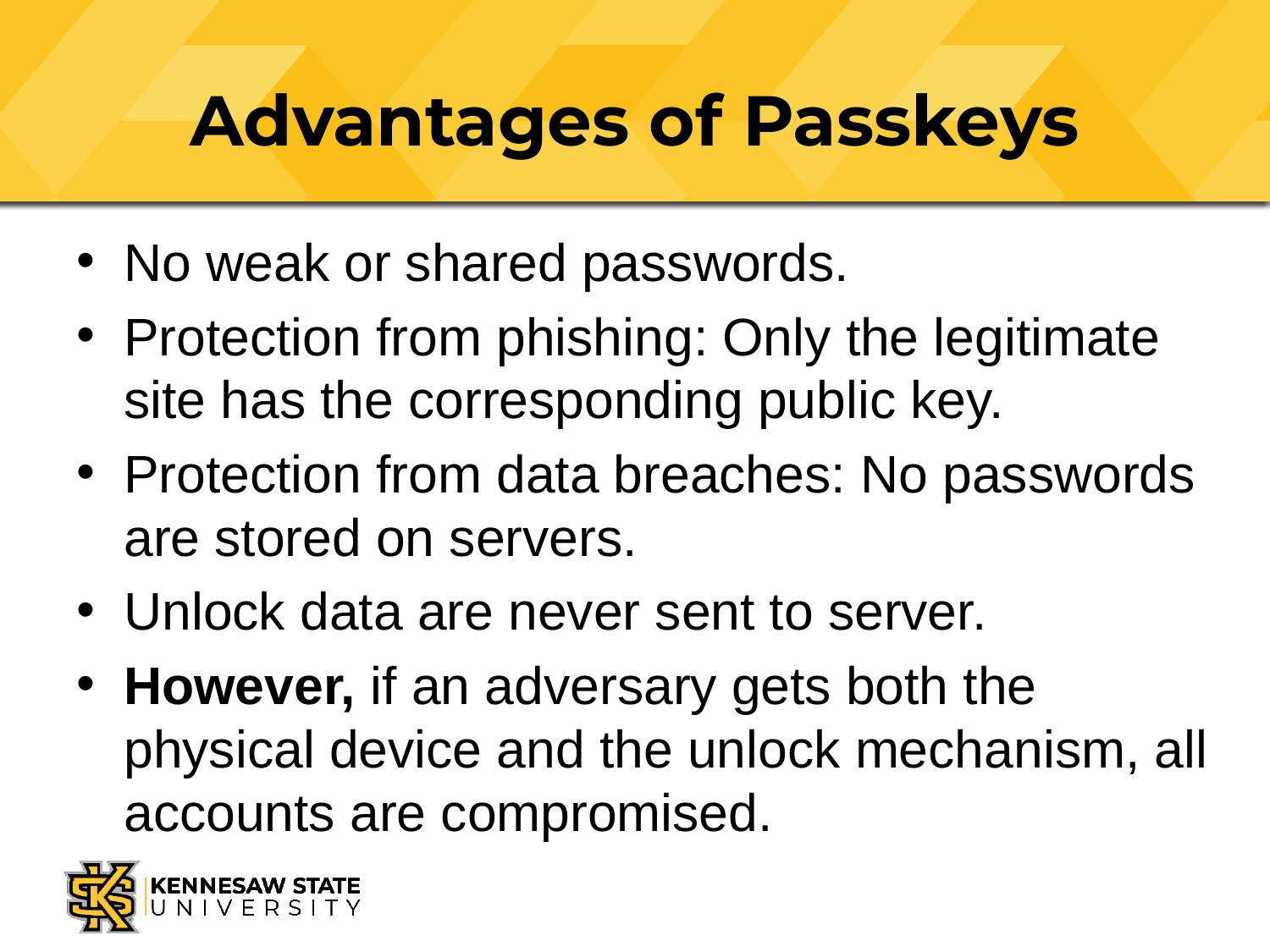

# Advantages of Passkeys
No weak or shared passwords.
Protection from phishing: Only the legitimate site has the corresponding public key.
Protection from data breaches: No passwords are stored on servers.
Unlock data are never sent to server.
However, if an adversary gets both the physical device and the unlock mechanism, all accounts are compromised.